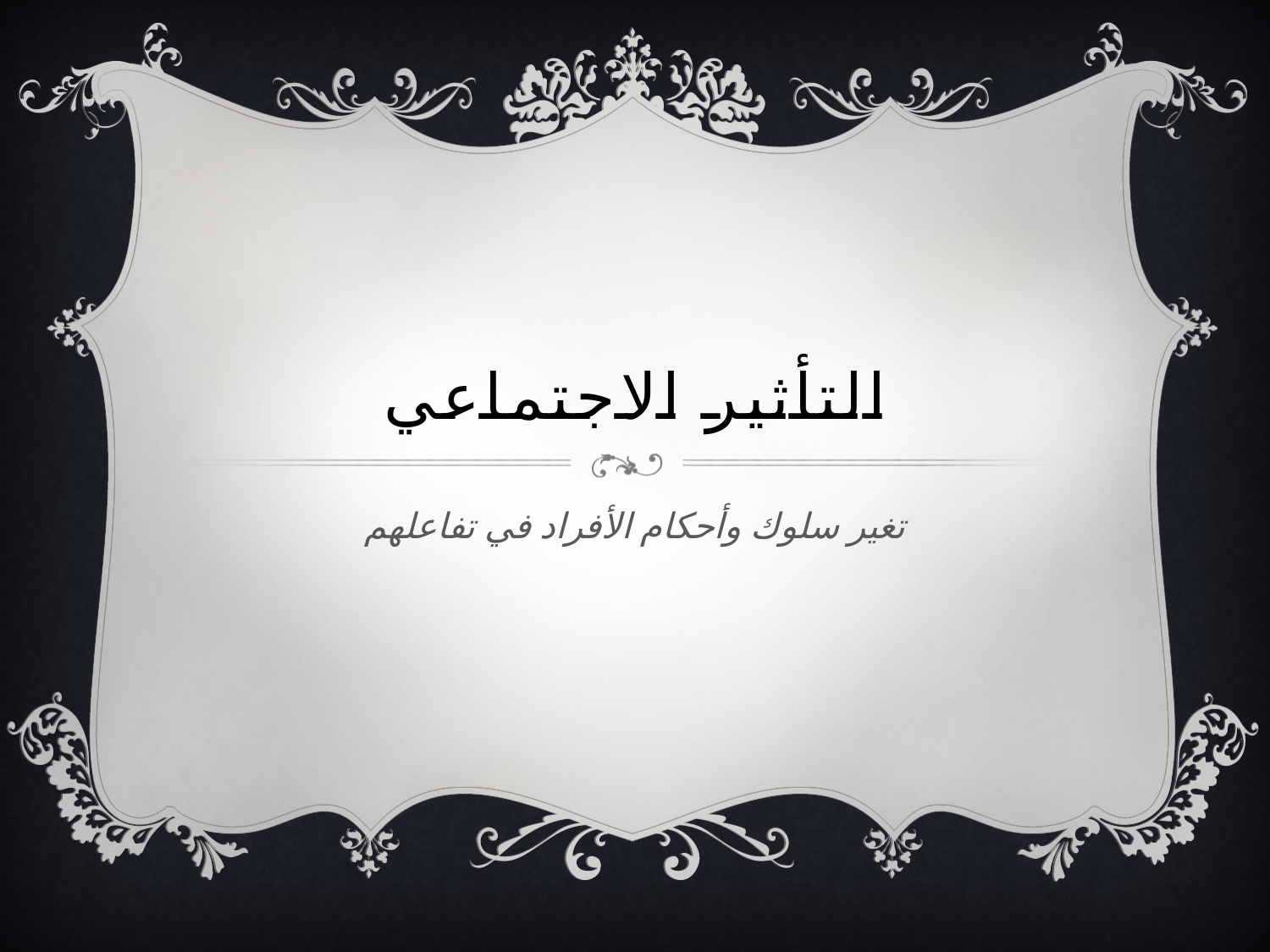

# التأثير الاجتماعي
تغير سلوك وأحكام الأفراد في تفاعلهم